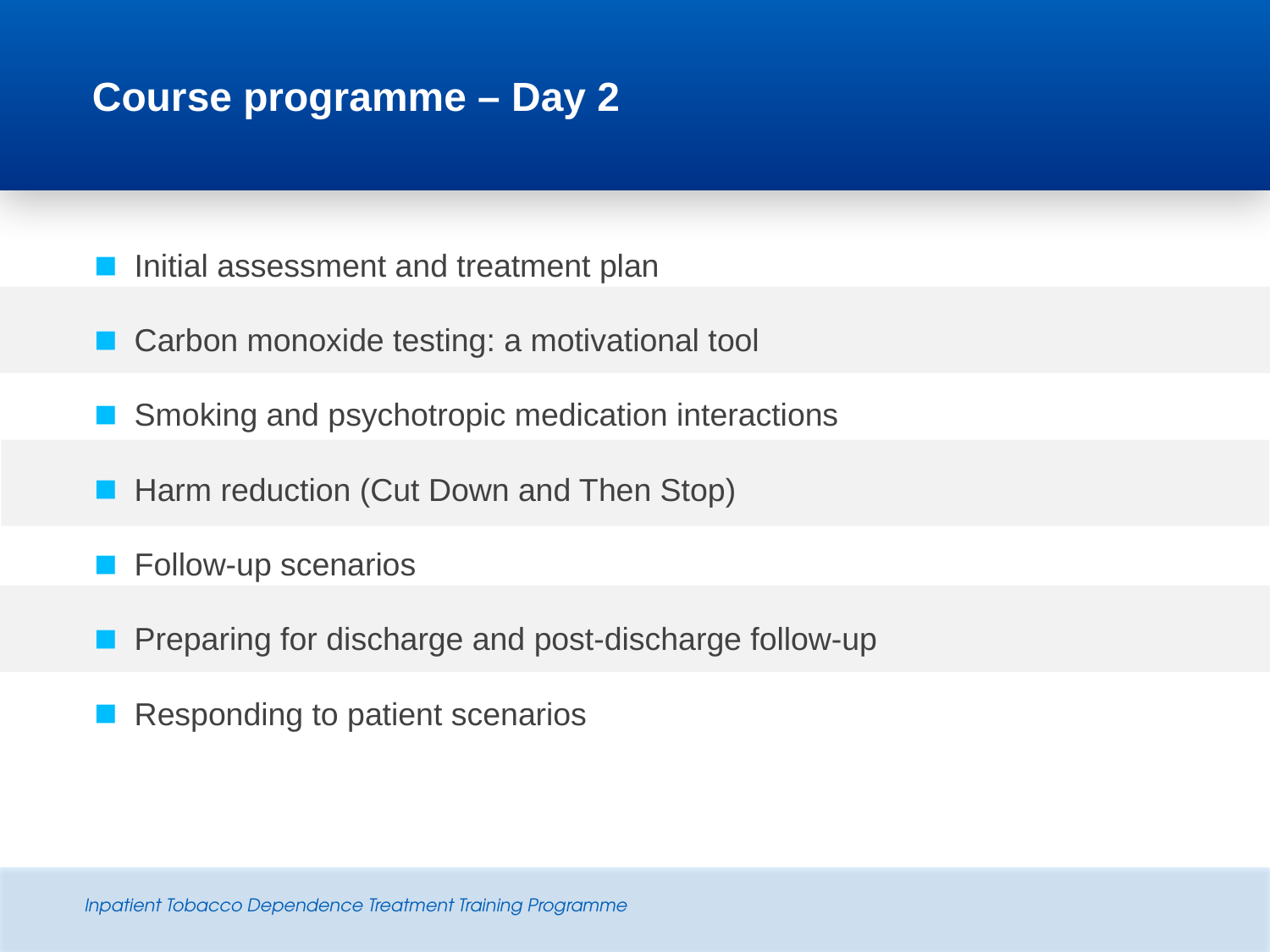

# Course programme – Day 2
Initial assessment and treatment plan
Carbon monoxide testing: a motivational tool
Smoking and psychotropic medication interactions
Harm reduction (Cut Down and Then Stop)
Follow-up scenarios
Preparing for discharge and post-discharge follow-up
Responding to patient scenarios

Inpatient Tobacco Dependence Treatment Training Programme